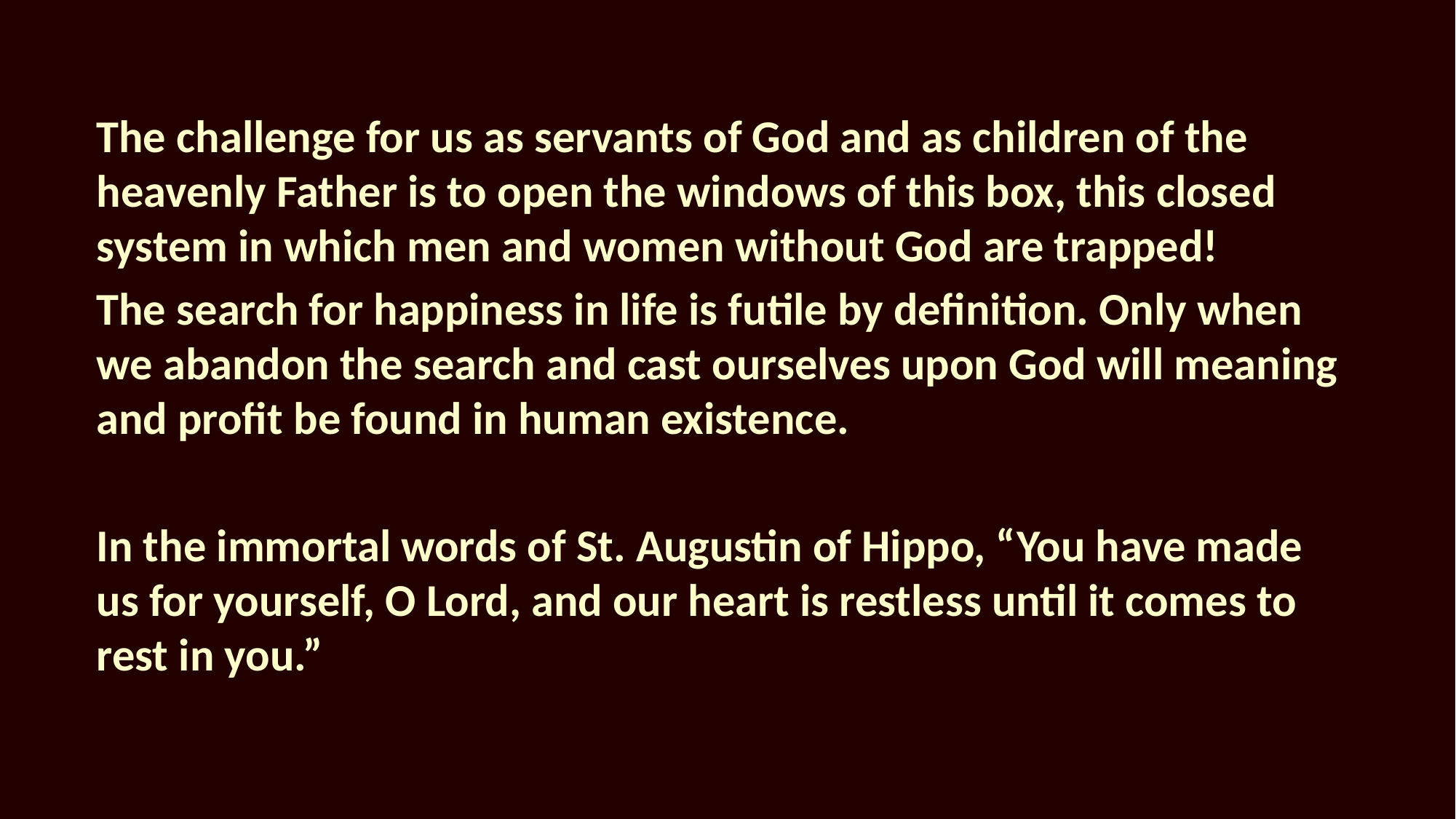

The challenge for us as servants of God and as children of the heavenly Father is to open the windows of this box, this closed system in which men and women without God are trapped!
The search for happiness in life is futile by definition. Only when we abandon the search and cast ourselves upon God will meaning and profit be found in human existence.

In the immortal words of St. Augustin of Hippo, “You have made us for yourself, O Lord, and our heart is restless until it comes to rest in you.”